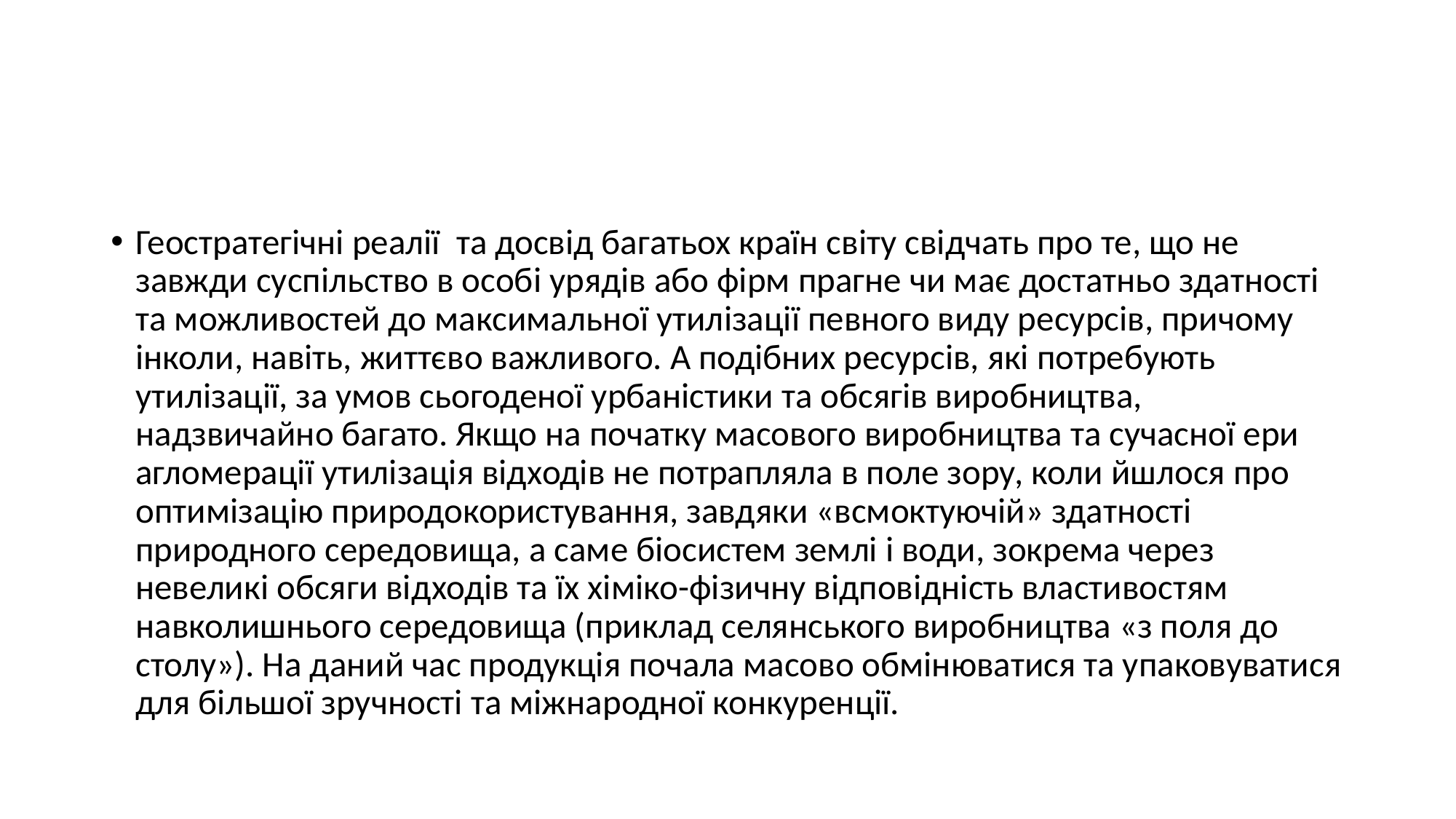

#
Геостратегічні реалії  та досвід багатьох країн світу свідчать про те, що не завжди суспільство в особі урядів або фірм прагне чи має достатньо здатності та можливостей до максимальної утилізації певного виду ресурсів, причому інколи, навіть, життєво важливого. А подібних ресурсів, які потребують утилізації, за умов сьогоденої урбаністики та обсягів виробництва, надзвичайно багато. Якщо на початку масового виробництва та сучасної ери агломерації утилізація відходів не потрапляла в поле зору, коли йшлося про оптимізацію природокористування, завдяки «всмоктуючій» здатності природного середовища, а саме біосистем землі і води, зокрема через невеликі обсяги відходів та їх хіміко-фізичну відповідність властивостям навколишнього середовища (приклад селянського виробництва «з поля до столу»). На даний час продукція почала масово обмінюватися та упаковуватися для більшої зручності та міжнародної конкуренції.